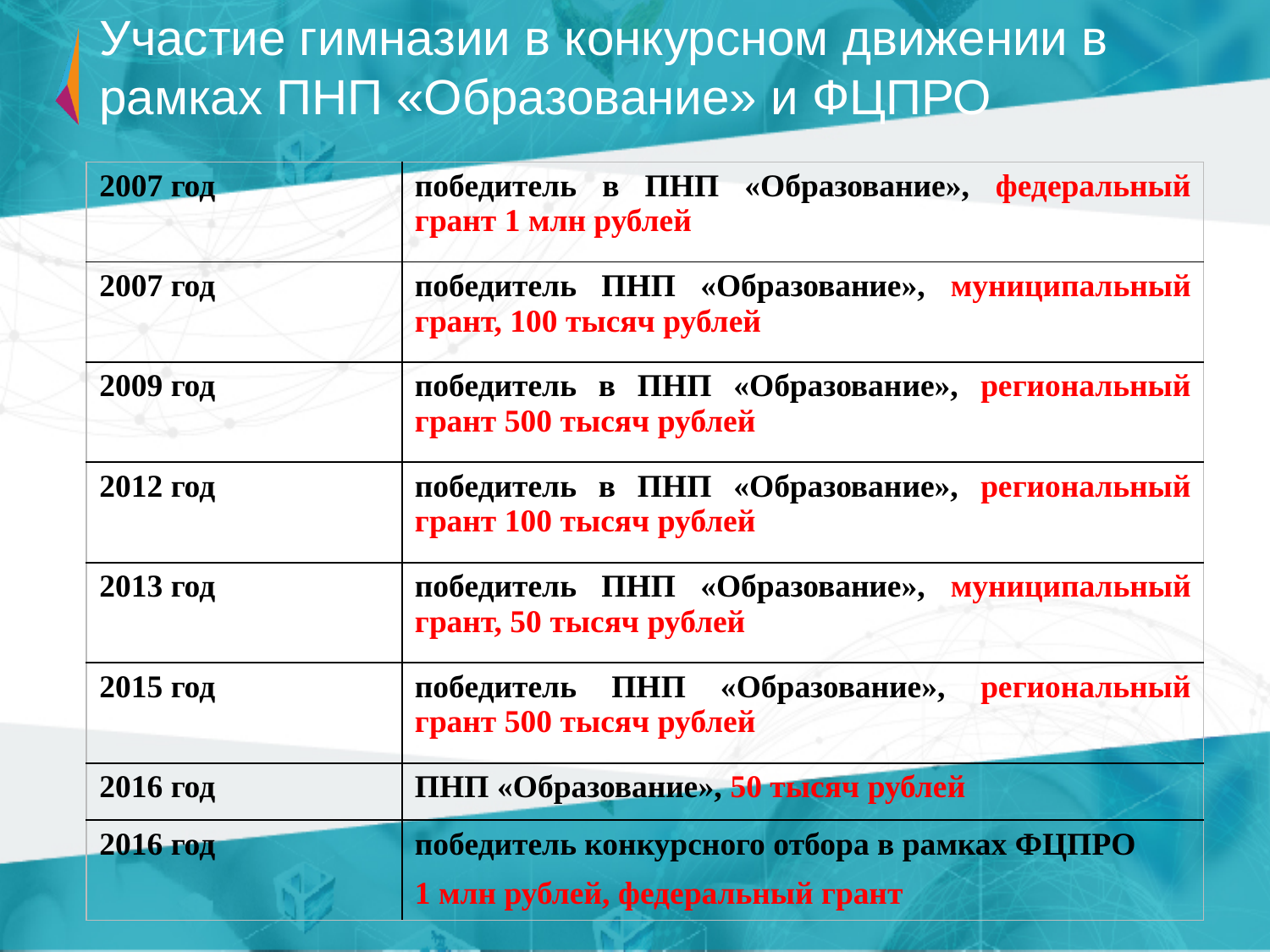

# Участие гимназии в конкурсном движении в рамках ПНП «Образование» и ФЦПРО
| 2007 год | победитель в ПНП «Образование», федеральный грант 1 млн рублей |
| --- | --- |
| 2007 год | победитель ПНП «Образование», муниципальный грант, 100 тысяч рублей |
| 2009 год | победитель в ПНП «Образование», региональный грант 500 тысяч рублей |
| 2012 год | победитель в ПНП «Образование», региональный грант 100 тысяч рублей |
| 2013 год | победитель ПНП «Образование», муниципальный грант, 50 тысяч рублей |
| 2015 год | победитель ПНП «Образование», региональный грант 500 тысяч рублей |
| 2016 год | ПНП «Образование», 50 тысяч рублей |
| 2016 год | победитель конкурсного отбора в рамках ФЦПРО 1 млн рублей, федеральный грант |